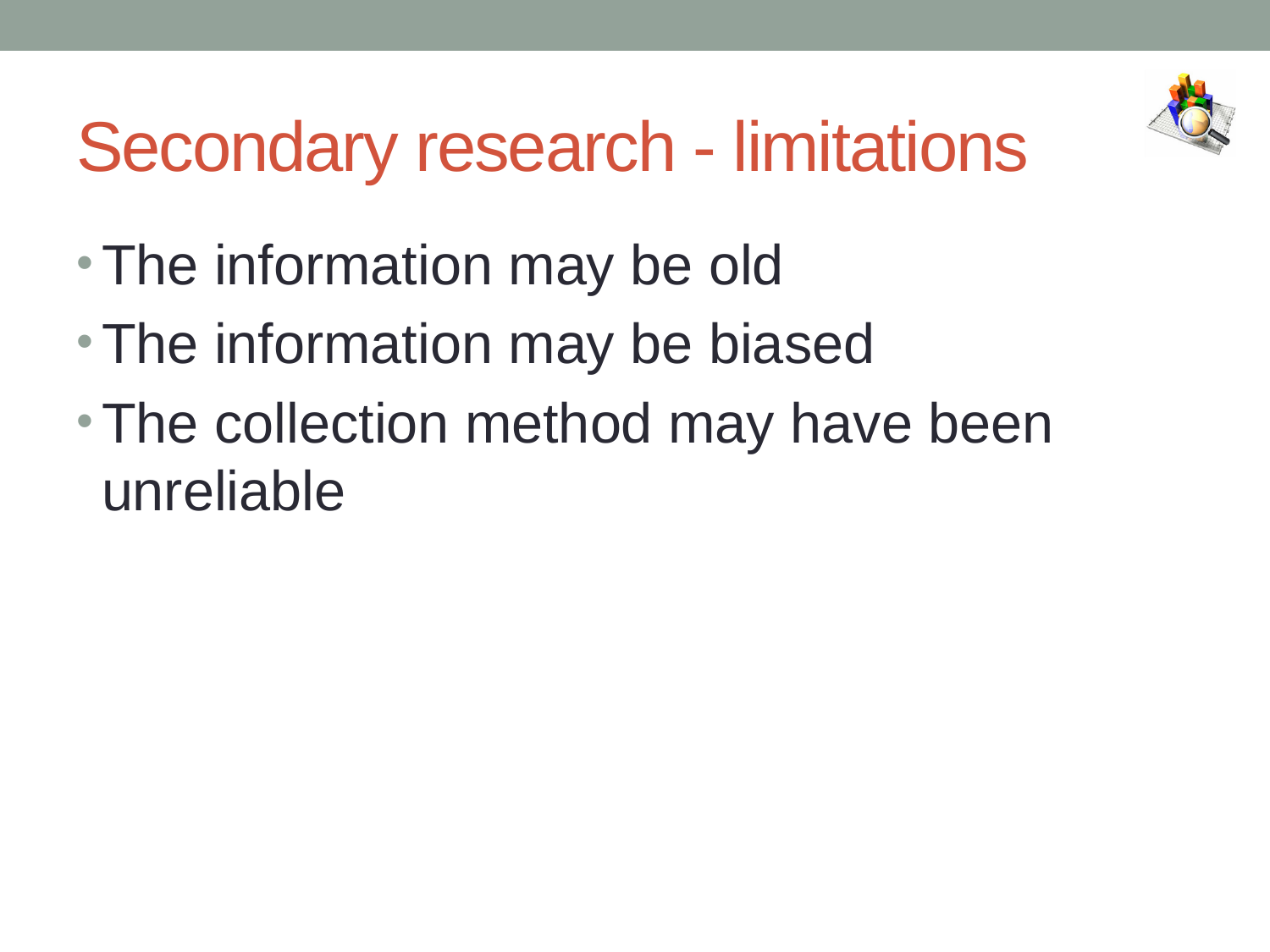

# Secondary research - limitations
The information may be old
The information may be biased
The collection method may have been unreliable